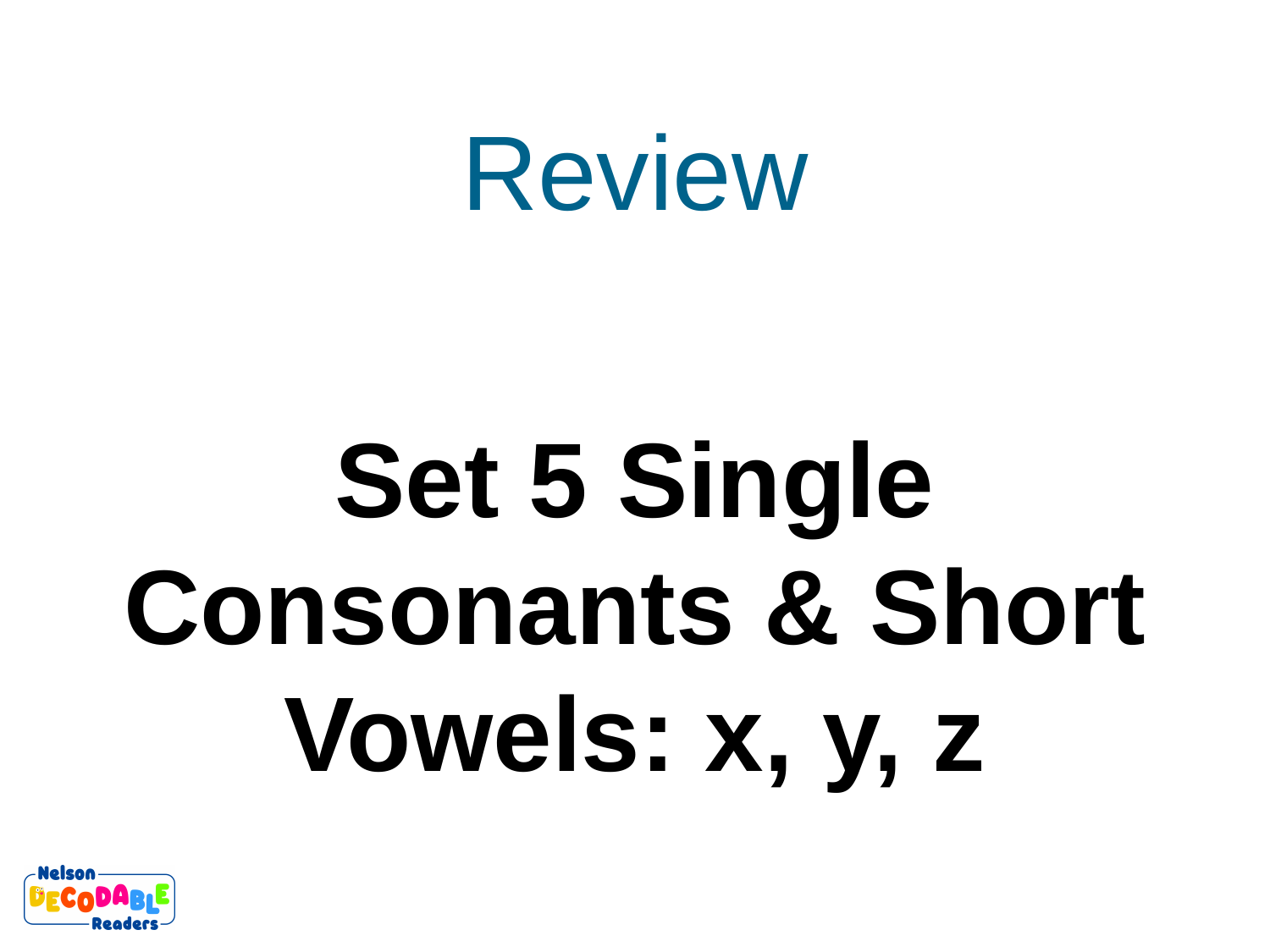

Review
Set 5 Single Consonants & Short Vowels: x, y, z